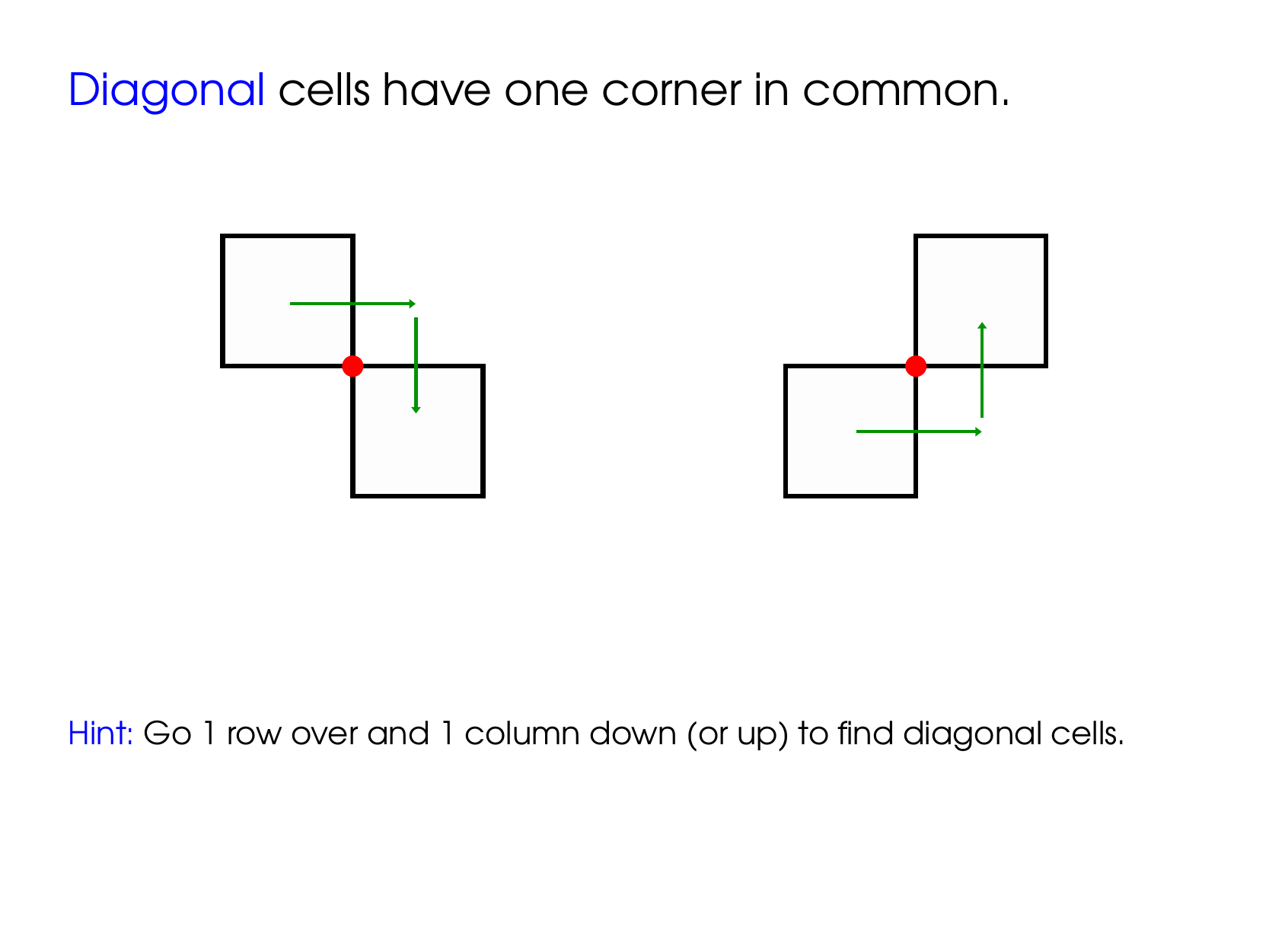

Diagonal cells have one corner in common.

Hint: Go 1 row over and 1 column down (or up) to find diagonal cells.